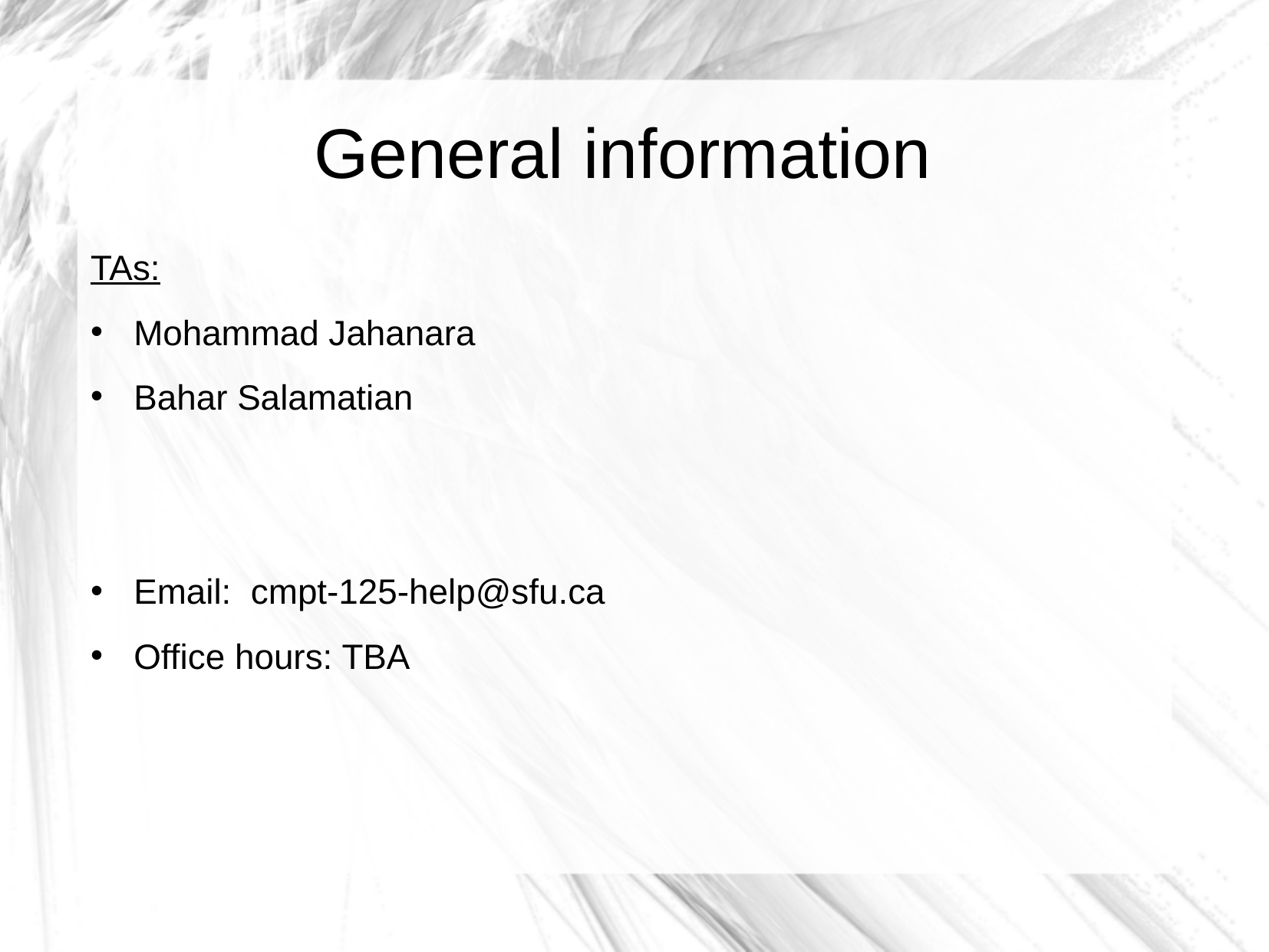

General information
TAs:
Mohammad Jahanara
Bahar Salamatian

Email:  cmpt-125-help@sfu.ca
Office hours: TBA